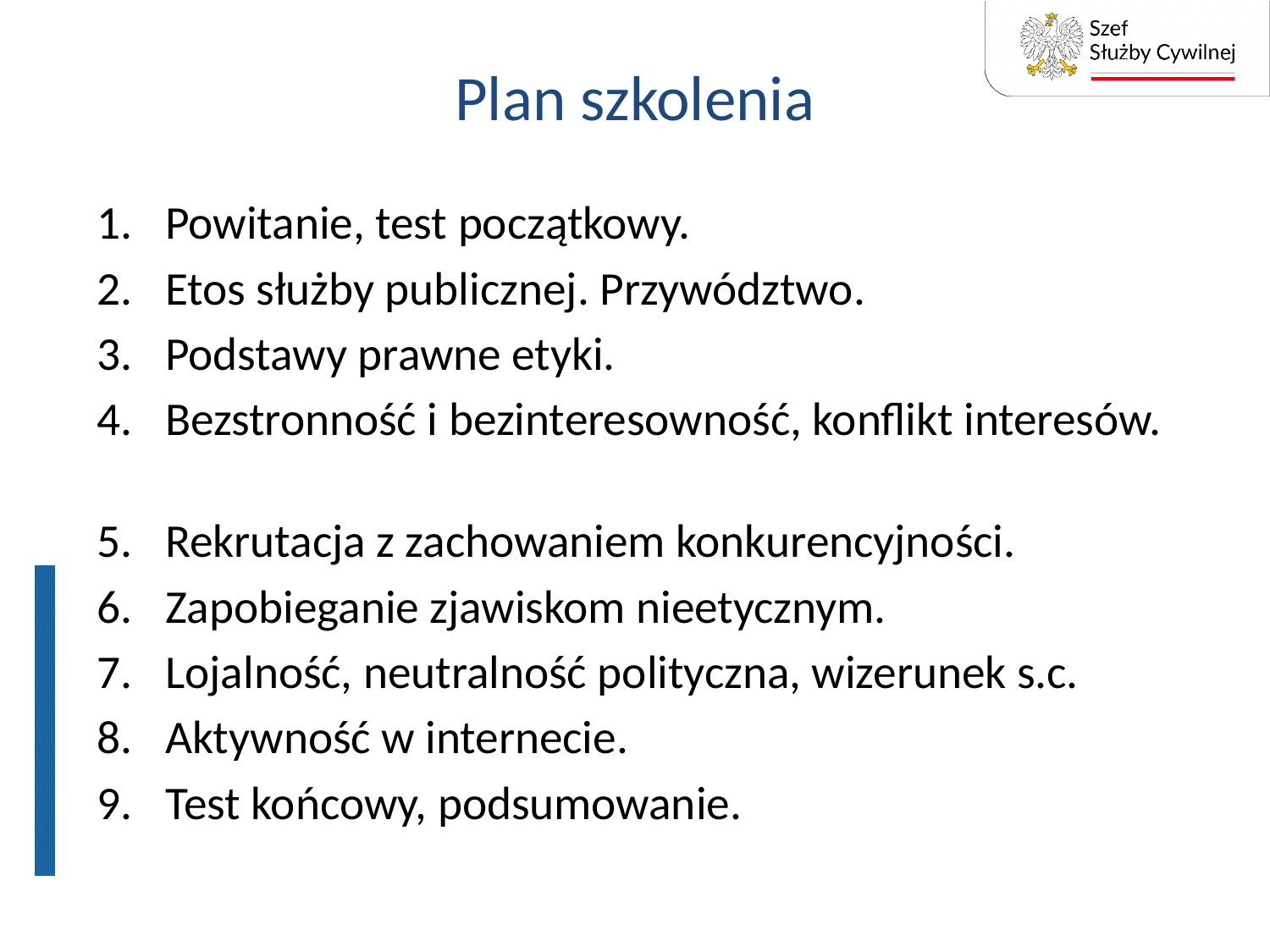

# Plan szkolenia
Powitanie, test początkowy.
Etos służby publicznej. Przywództwo.
Podstawy prawne etyki.
Bezstronność i bezinteresowność, konflikt interesów.
Rekrutacja z zachowaniem konkurencyjności.
Zapobieganie zjawiskom nieetycznym.
Lojalność, neutralność polityczna, wizerunek s.c.
Aktywność w internecie.
Test końcowy, podsumowanie.